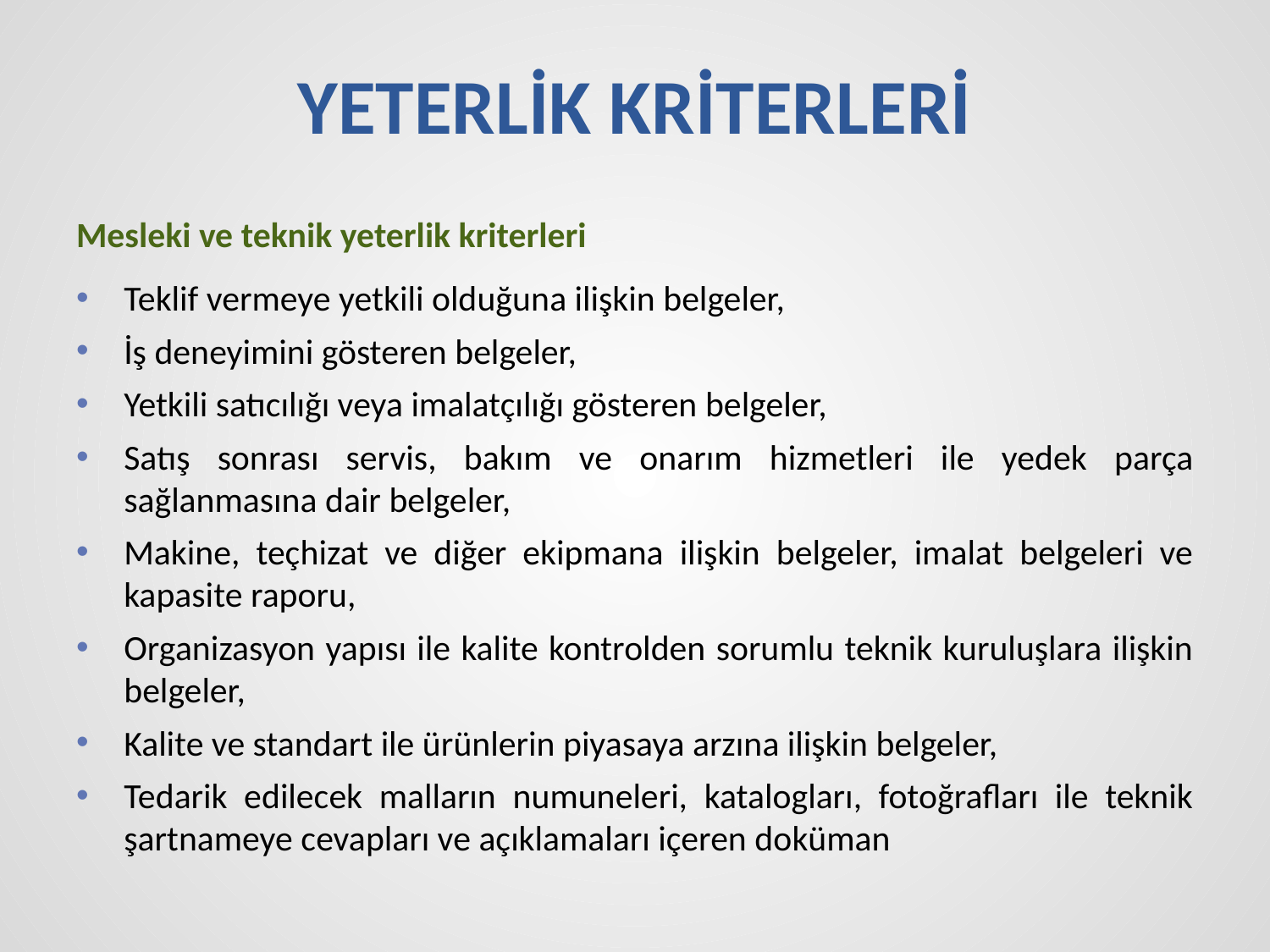

# YETERLİK KRİTERLERİ
Mesleki ve teknik yeterlik kriterleri
Teklif vermeye yetkili olduğuna ilişkin belgeler,
İş deneyimini gösteren belgeler,
Yetkili satıcılığı veya imalatçılığı gösteren belgeler,
Satış sonrası servis, bakım ve onarım hizmetleri ile yedek parça sağlanmasına dair belgeler,
Makine, teçhizat ve diğer ekipmana ilişkin belgeler, imalat belgeleri ve kapasite raporu,
Organizasyon yapısı ile kalite kontrolden sorumlu teknik kuruluşlara ilişkin belgeler,
Kalite ve standart ile ürünlerin piyasaya arzına ilişkin belgeler,
Tedarik edilecek malların numuneleri, katalogları, fotoğrafları ile teknik şartnameye cevapları ve açıklamaları içeren doküman